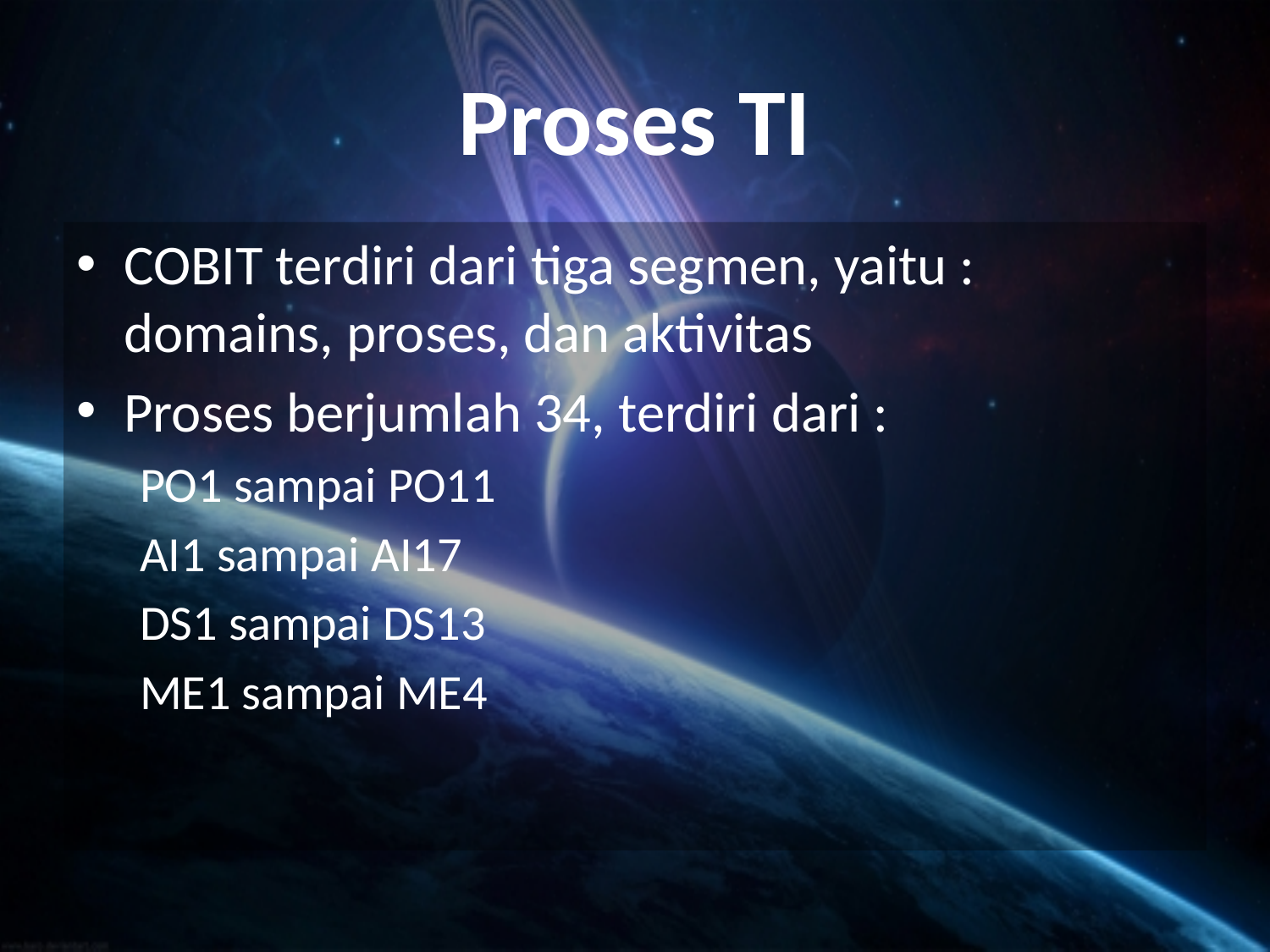

# Proses TI
COBIT terdiri dari tiga segmen, yaitu : domains, proses, dan aktivitas
Proses berjumlah 34, terdiri dari :
PO1 sampai PO11
AI1 sampai AI17
DS1 sampai DS13
ME1 sampai ME4